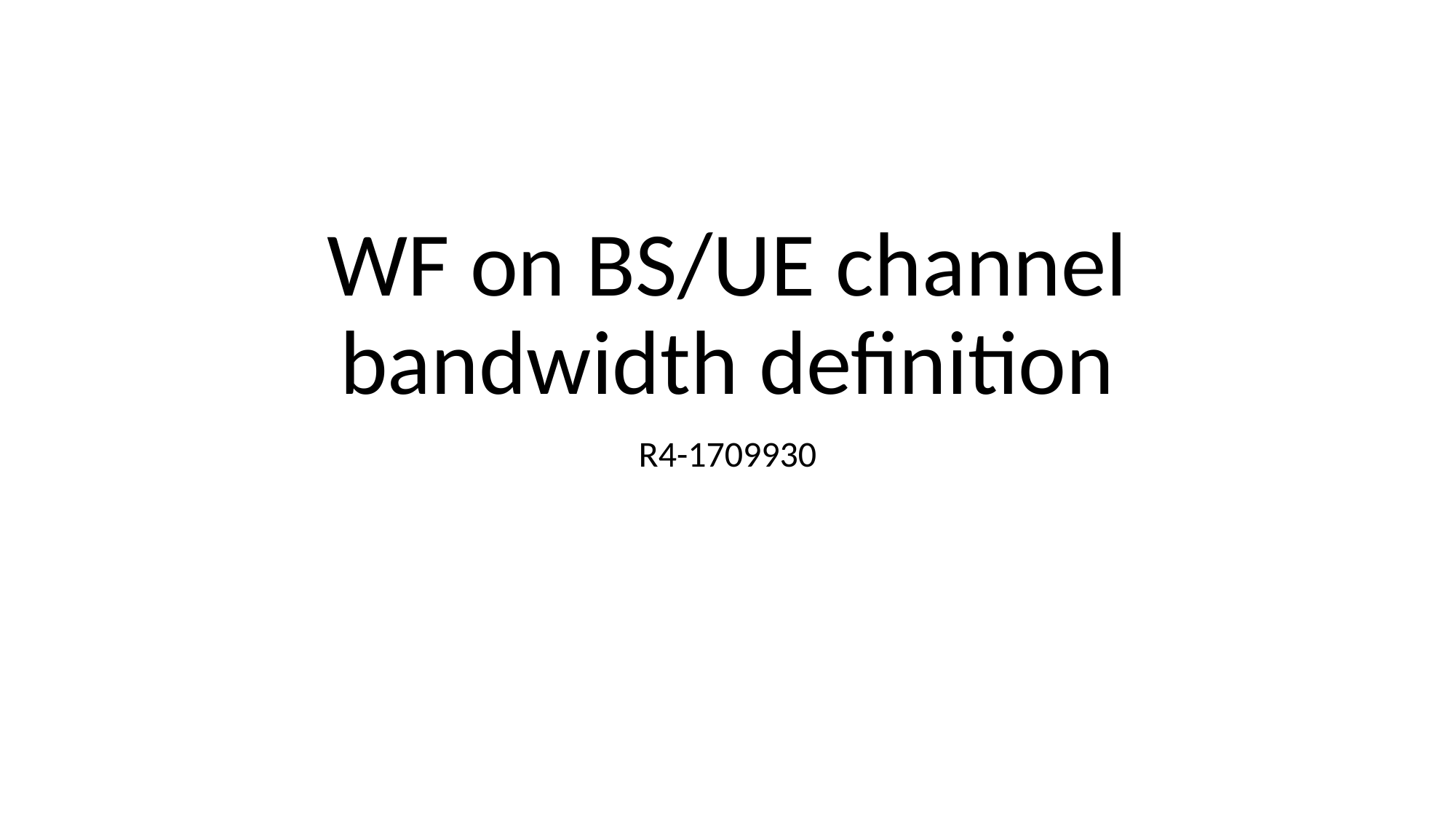

# WF on BS/UE channel bandwidth definition
R4-1709930